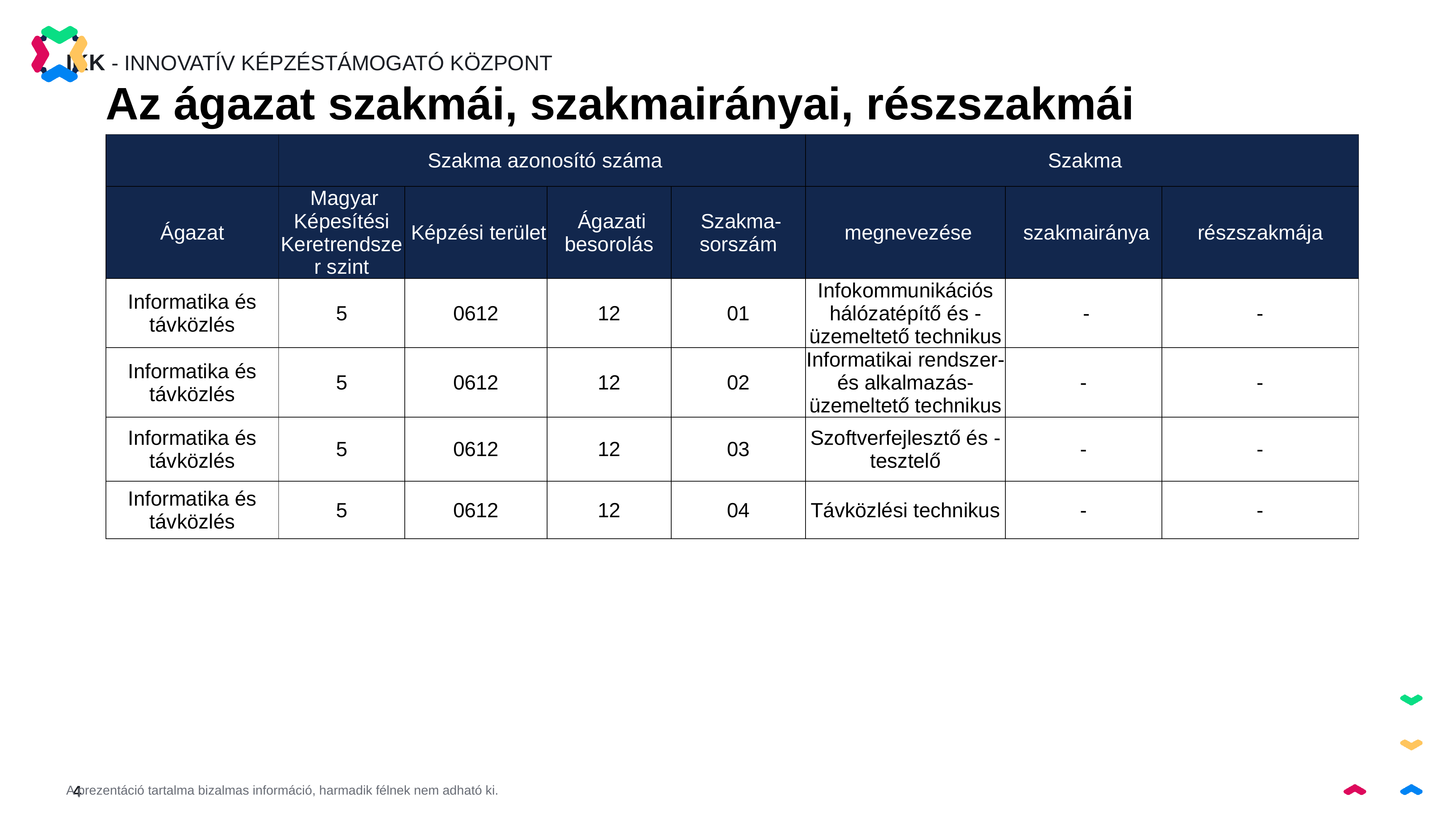

Az ágazat szakmái, szakmairányai, részszakmái
|  | Szakma azonosító száma |  |  |  | Szakma |  |  |
| --- | --- | --- | --- | --- | --- | --- | --- |
| Ágazat | Magyar Képesítési Keretrendszer szint | Képzési terület | Ágazati besorolás | Szakma-sorszám | megnevezése | szakmairánya | részszakmája |
| Informatika és távközlés | 5 | 0612 | 12 | 01 | Infokommunikációs hálózatépítő és -üzemeltető technikus | - | - |
| Informatika és távközlés | 5 | 0612 | 12 | 02 | Informatikai rendszer- és alkalmazás-üzemeltető technikus | - | - |
| Informatika és távközlés | 5 | 0612 | 12 | 03 | Szoftverfejlesztő és -tesztelő | - | - |
| Informatika és távközlés | 5 | 0612 | 12 | 04 | Távközlési technikus | - | - |